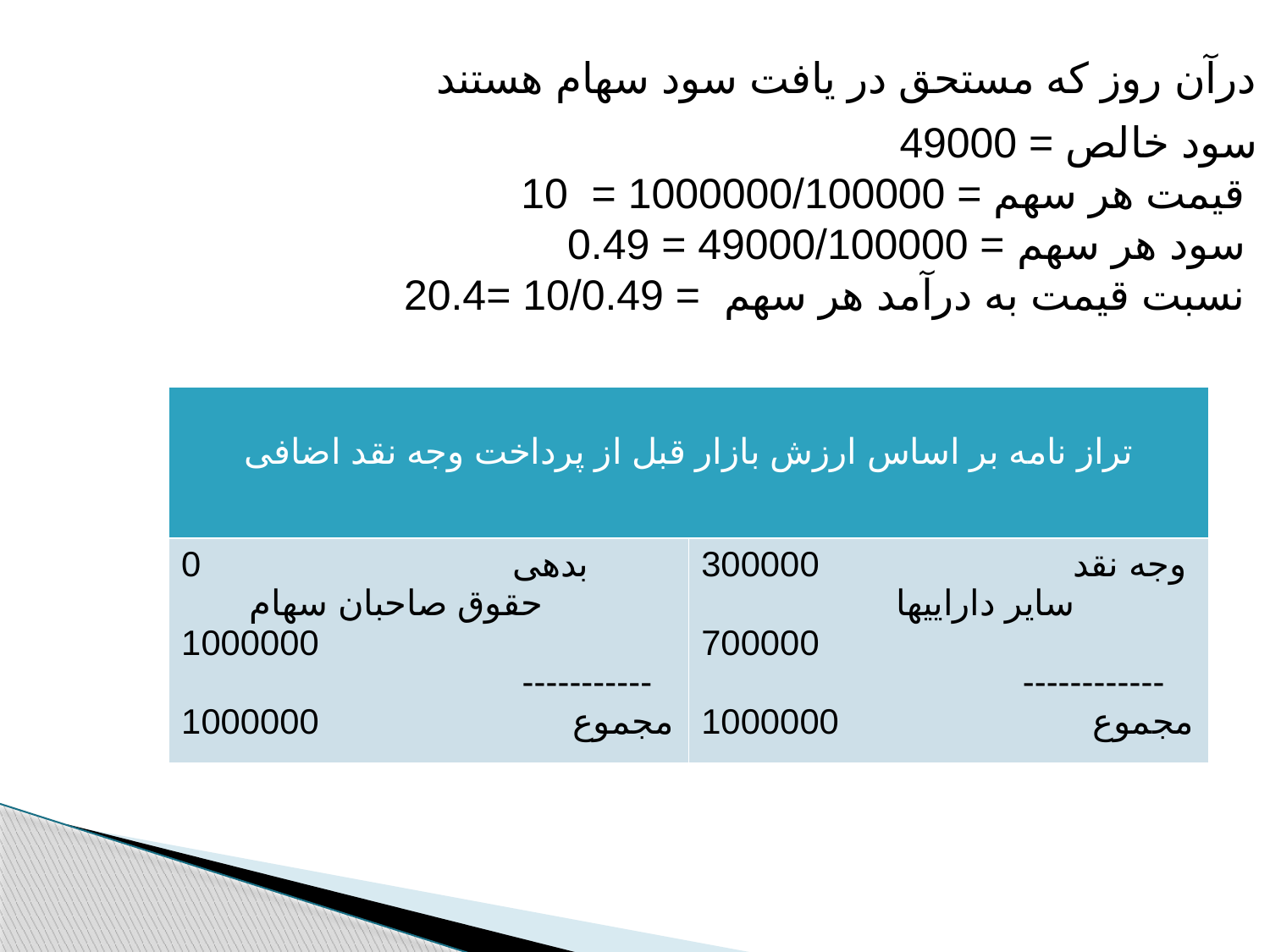

درآن روز كه مستحق در يافت سود سهام هستند

49000 = سود خالص
10  = 1000000/100000 = قیمت هر سهم
0.49 = 49000/100000 = سود هر سهم
20.4= 10/0.49 =  نسبت قیمت به درآمد هر سهم

| تراز نامه بر اساس ارزش بازار قبل از پرداخت وجه نقد اضافی |  |
| --- | --- |
| بدهی 0 حقوق صاحبان سهام 1000000 ----------- مجموع 1000000 | وجه نقد 300000 سایر داراییها 700000 ------------ مجموع 1000000 |